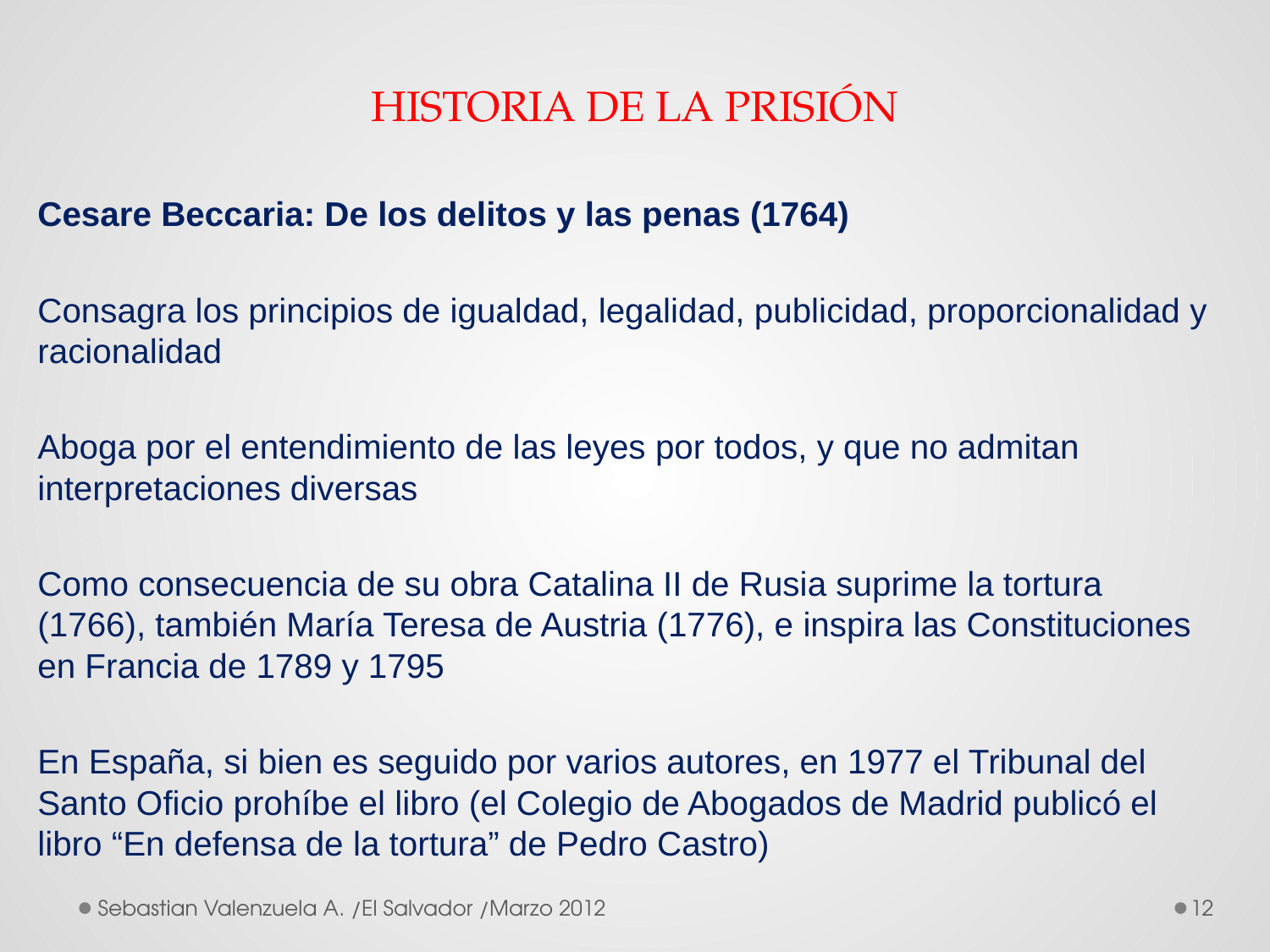

# HISTORIA DE LA PRISIÓN
Cesare Beccaria: De los delitos y las penas (1764)

Consagra los principios de igualdad, legalidad, publicidad, proporcionalidad y racionalidad

Aboga por el entendimiento de las leyes por todos, y que no admitan interpretaciones diversas

Como consecuencia de su obra Catalina II de Rusia suprime la tortura (1766), también María Teresa de Austria (1776), e inspira las Constituciones en Francia de 1789 y 1795

En España, si bien es seguido por varios autores, en 1977 el Tribunal del Santo Oficio prohíbe el libro (el Colegio de Abogados de Madrid publicó el libro “En defensa de la tortura” de Pedro Castro)
Sebastian Valenzuela A. /El Salvador /Marzo 2012
12